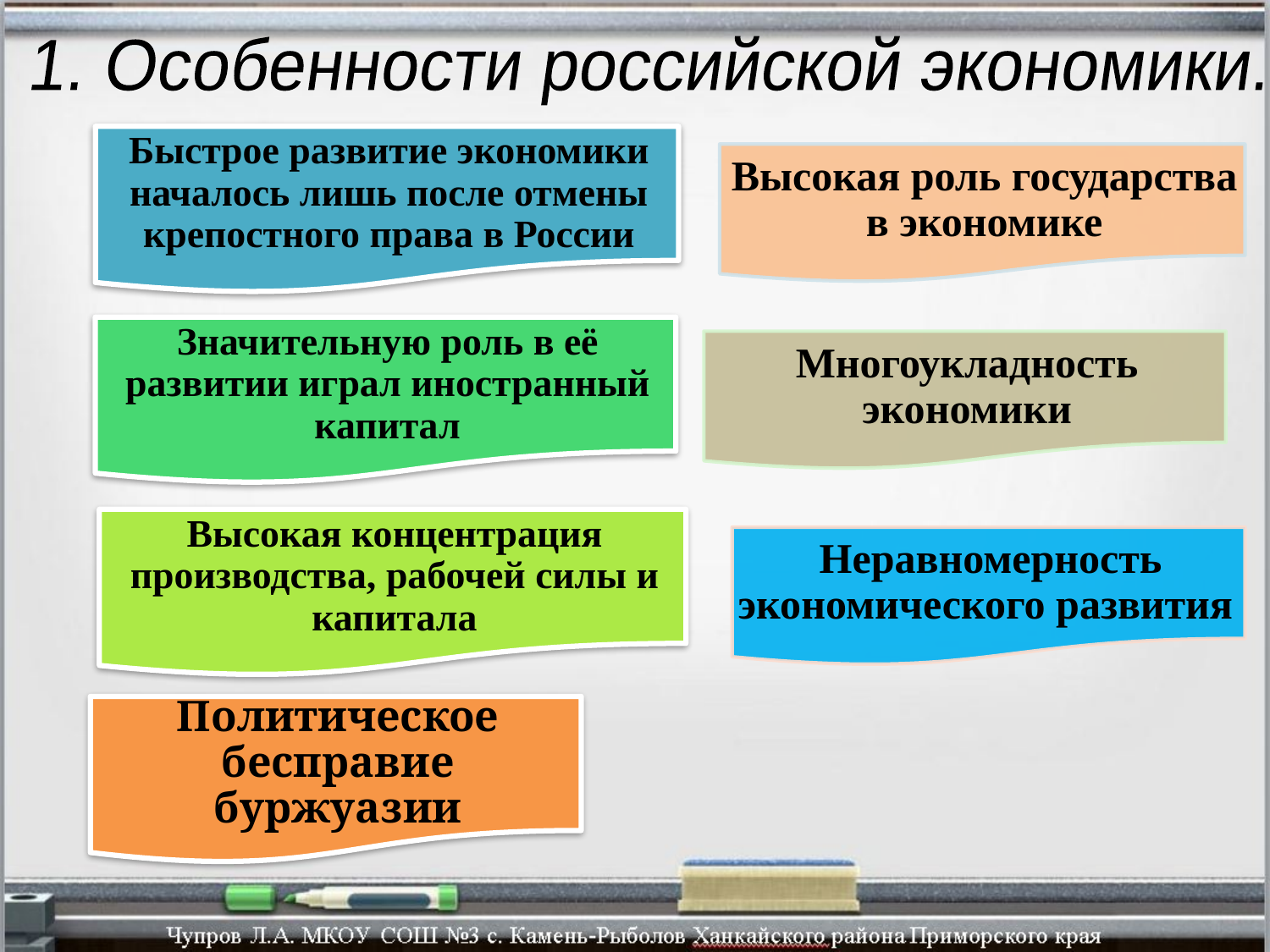

1. Особенности российской экономики.
Быстрое развитие экономики началось лишь после отмены крепостного права в России
Высокая роль государства в экономике
Значительную роль в её развитии играл иностранный капитал
Многоукладность экономики
Высокая концентрация производства, рабочей силы и капитала
Неравномерность экономического развития
Политическое бесправие буржуазии